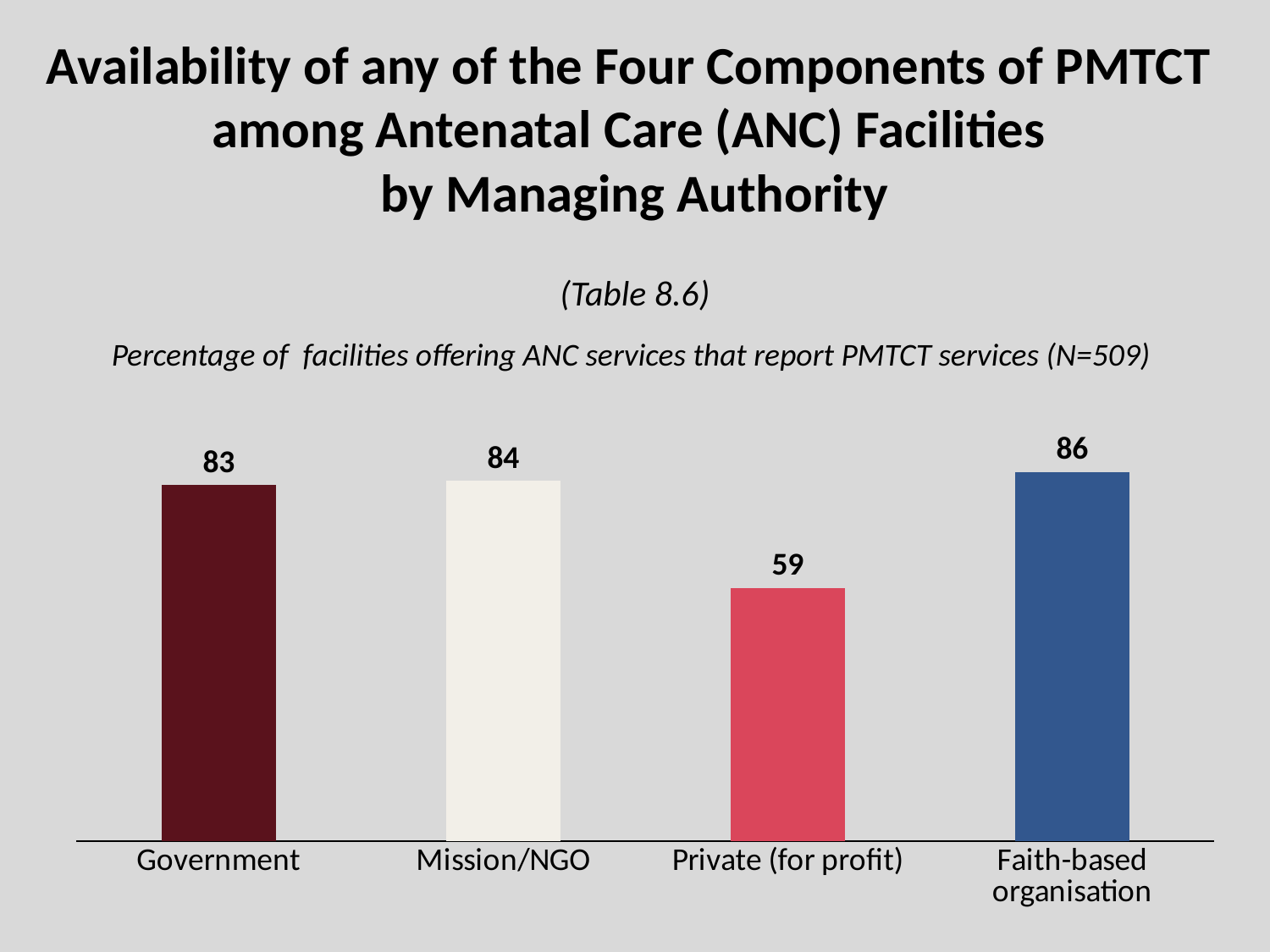

# Availability of any of the Four Components of PMTCT among Antenatal Care (ANC) Facilities by Managing Authority
(Table 8.6)
Percentage of  facilities offering ANC services that report PMTCT services (N=509)

### Chart

| Category |  |
|---|---|
| Government | 83.0 |
| Mission/NGO | 84.0 |
| Private (for profit) | 59.0 |
| Faith-based organisation | 86.0 |